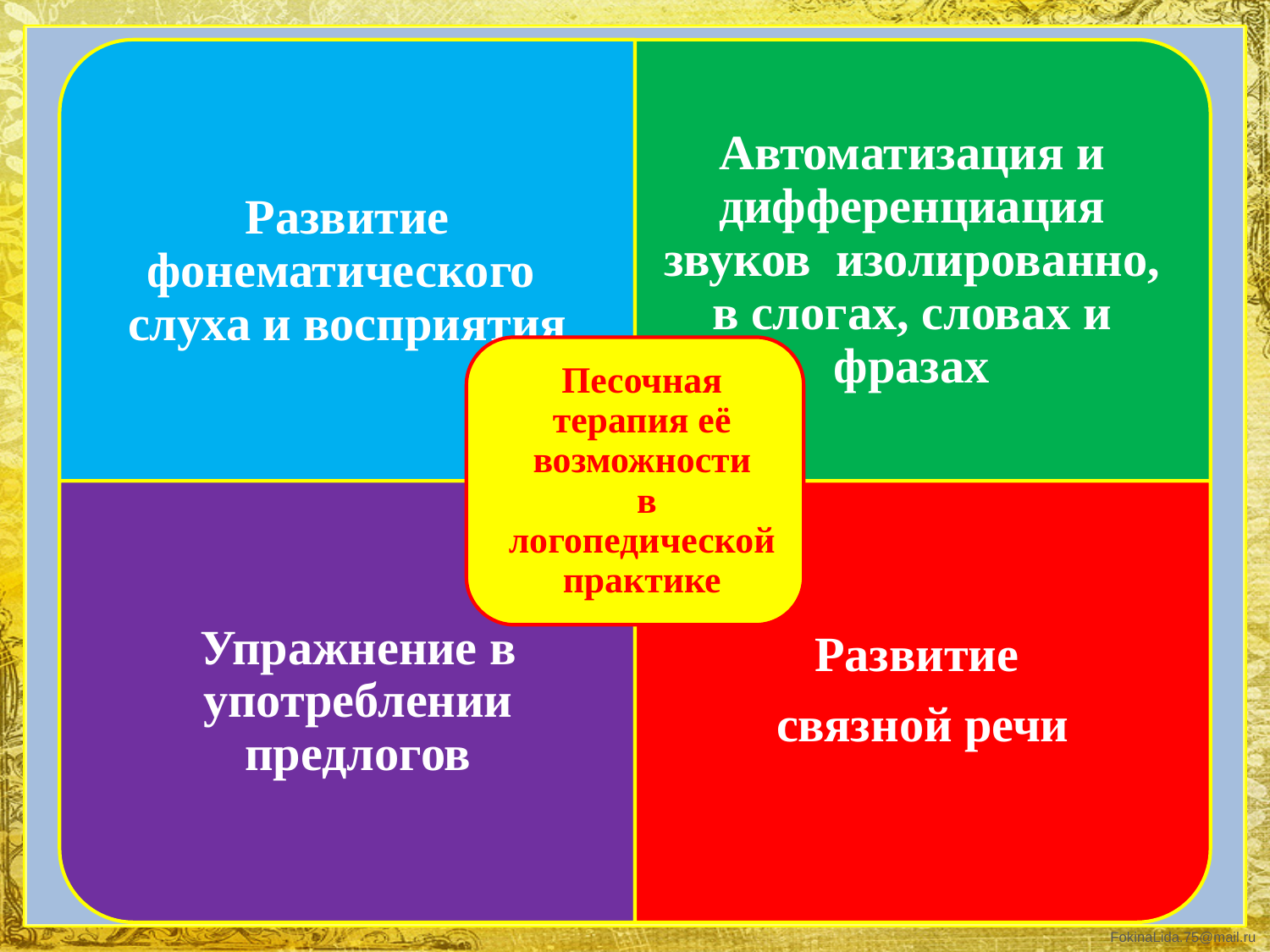

Развитие фонематического  слуха и восприятия
Автоматизация и дифференциация звуков  изолированно, в слогах, словах и фразах
Упражнение в употреблении предлогов
Развитие
связной речи
Песочная терапия её возможности
 в логопедической практике
Развитие фонематического
слуха и восприятия